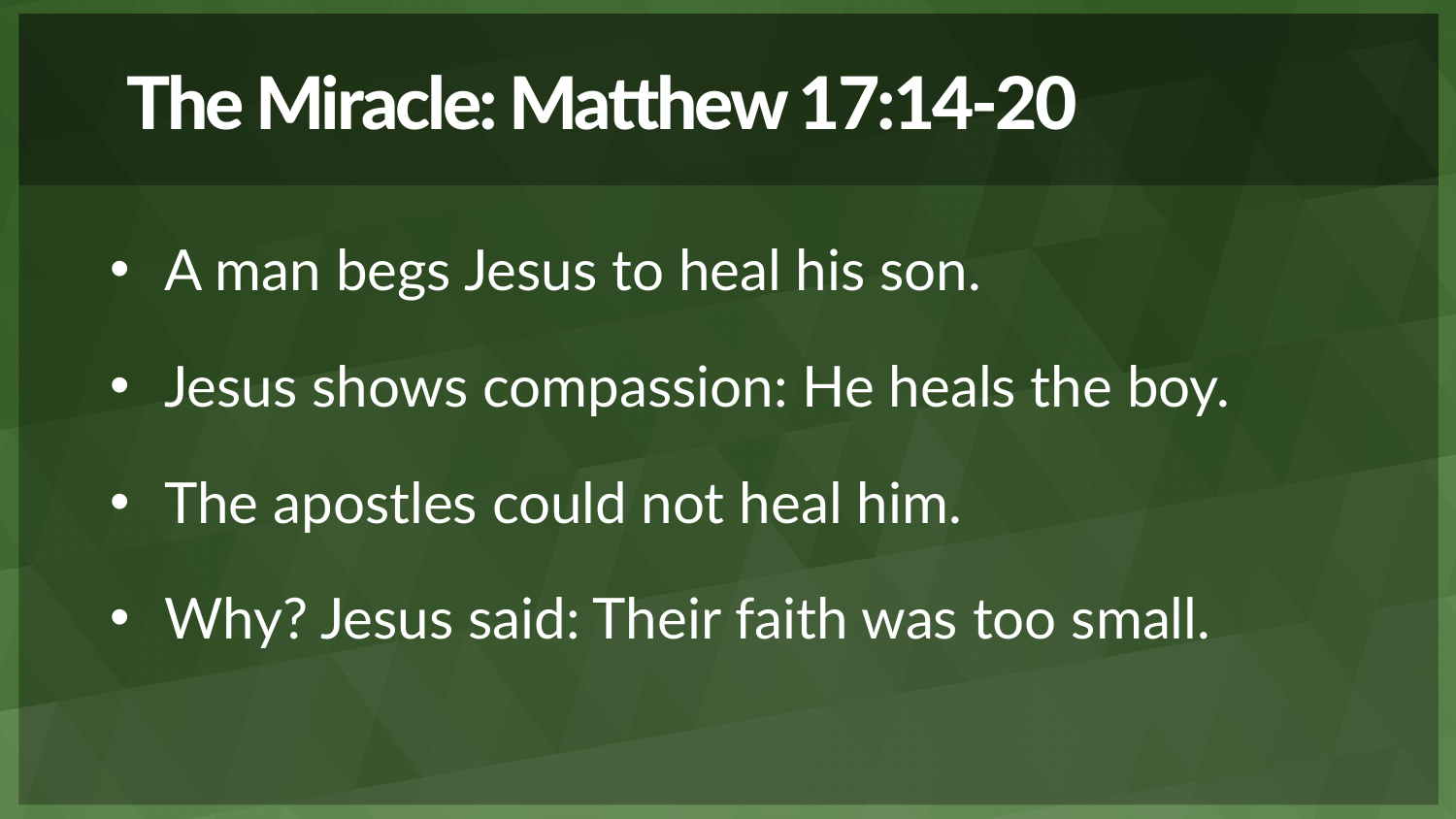

# The Miracle: Matthew 17:14-20
A man begs Jesus to heal his son.
Jesus shows compassion: He heals the boy.
The apostles could not heal him.
Why? Jesus said: Their faith was too small.